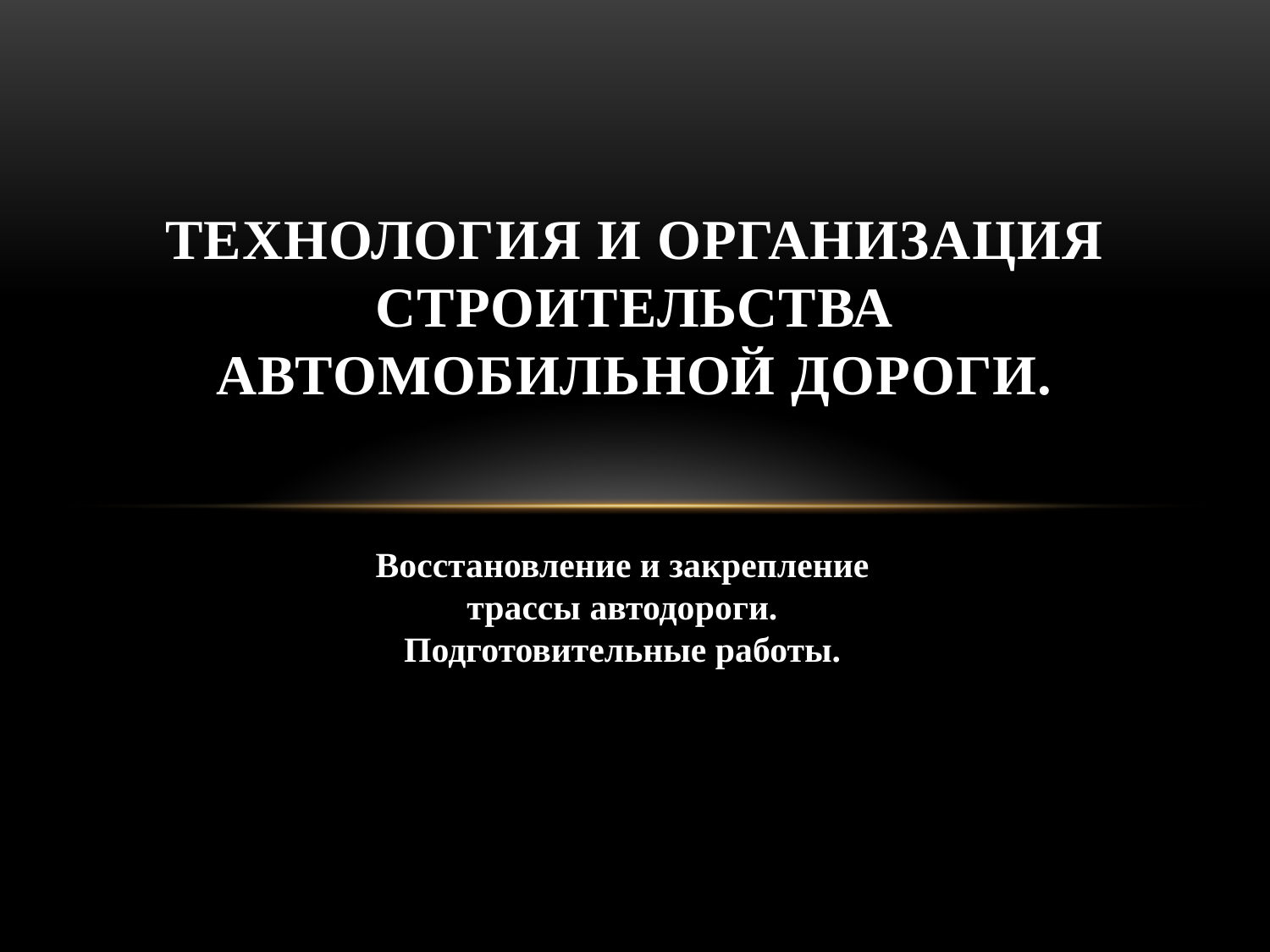

# Технология и организация строительства автомобильной дороги.
Восстановление и закрепление трассы автодороги. Подготовительные работы.